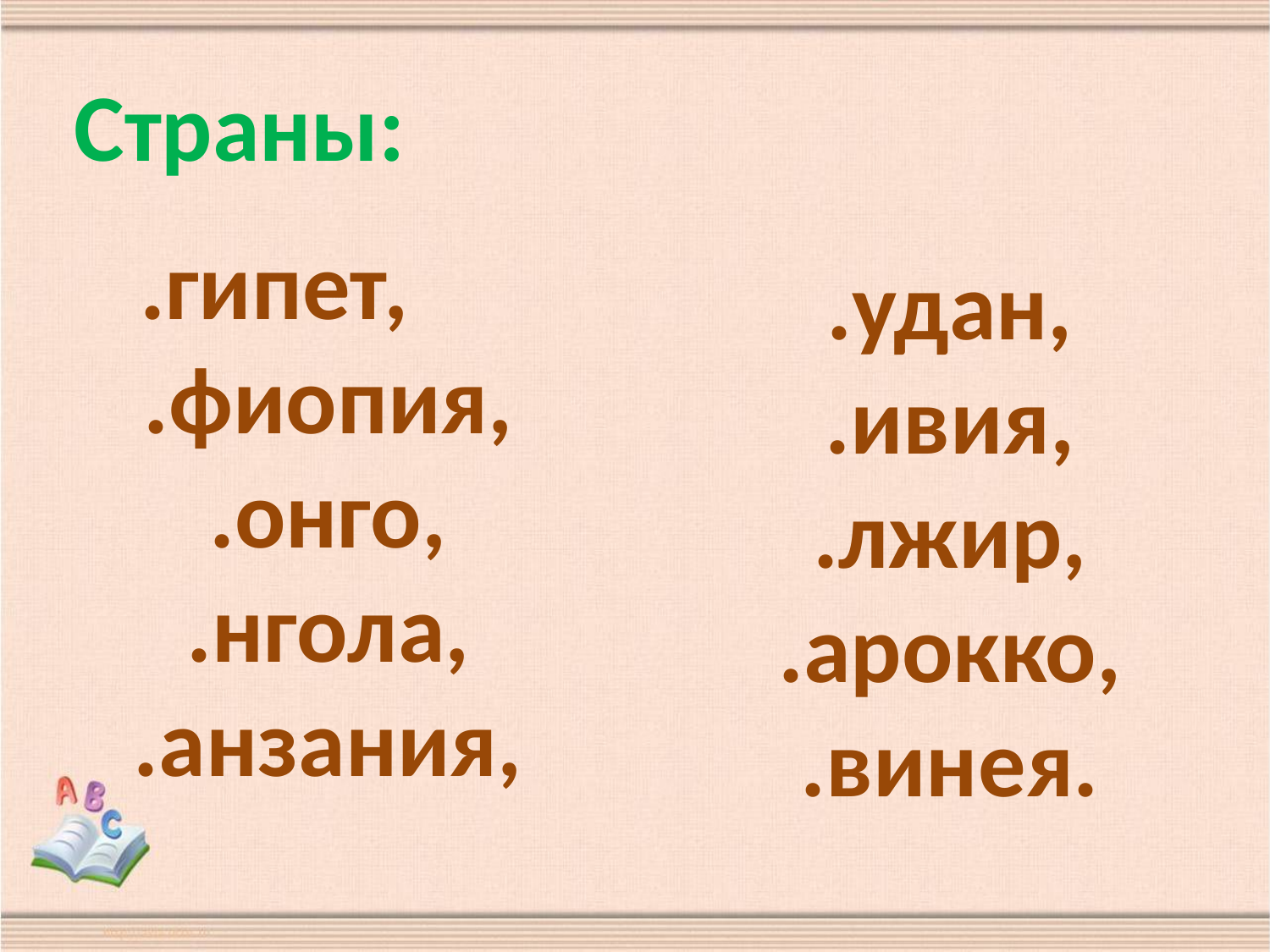

#
Страны:
.гипет,
.фиопия,
.онго,
.нгола,
.анзания,

.удан,
.ивия,
.лжир,
.арокко,
.винея.